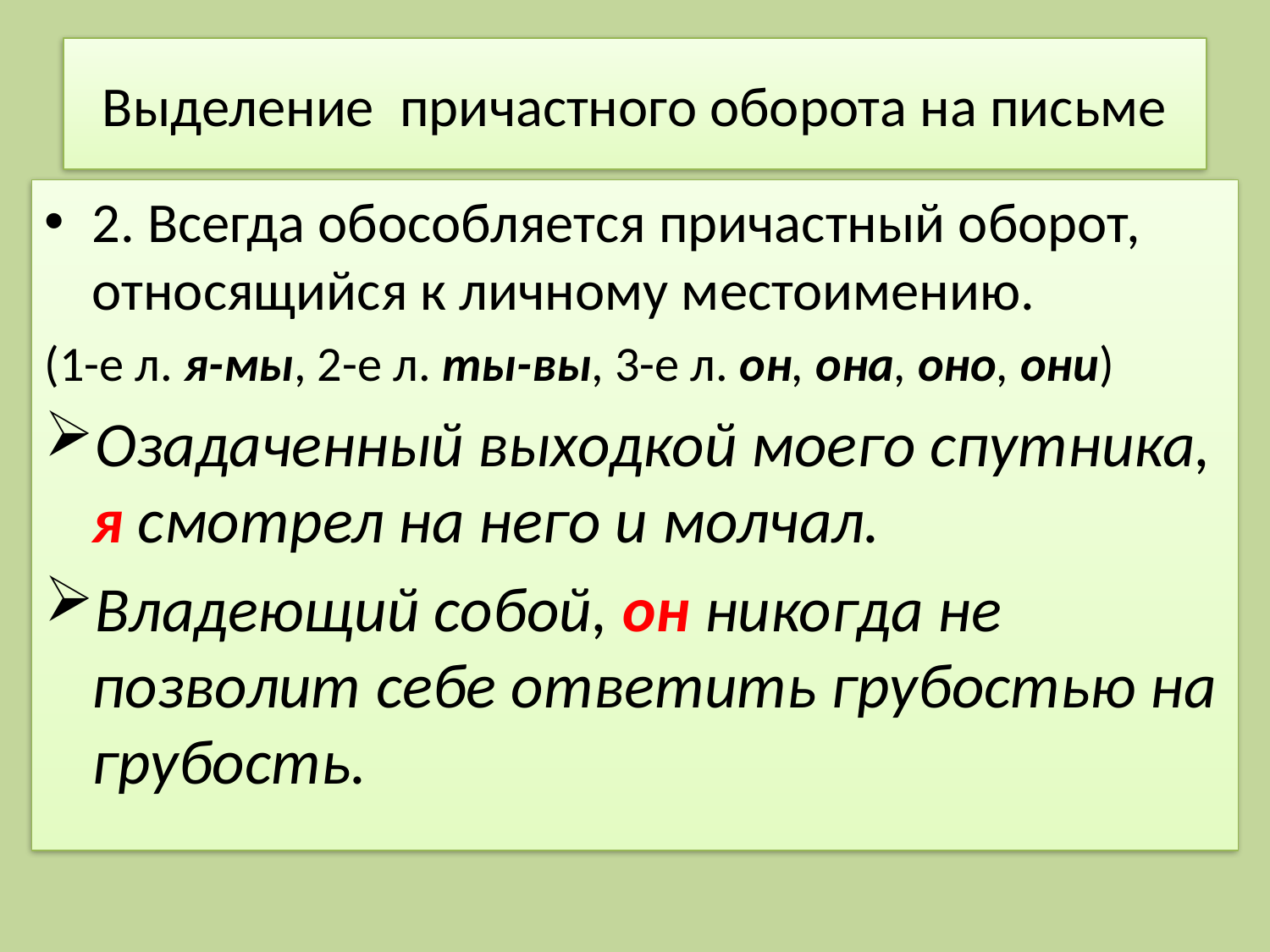

# Выделение  причастного оборота на письме
2. Всегда обособляется причастный оборот, относящийся к личному местоимению.
(1-е л. я-мы, 2-е л. ты-вы, 3-е л. он, она, оно, они)
Озадаченный выходкой моего спутника, я смотрел на него и молчал.
Владеющий собой, он никогда не позволит себе ответить грубостью на грубость.